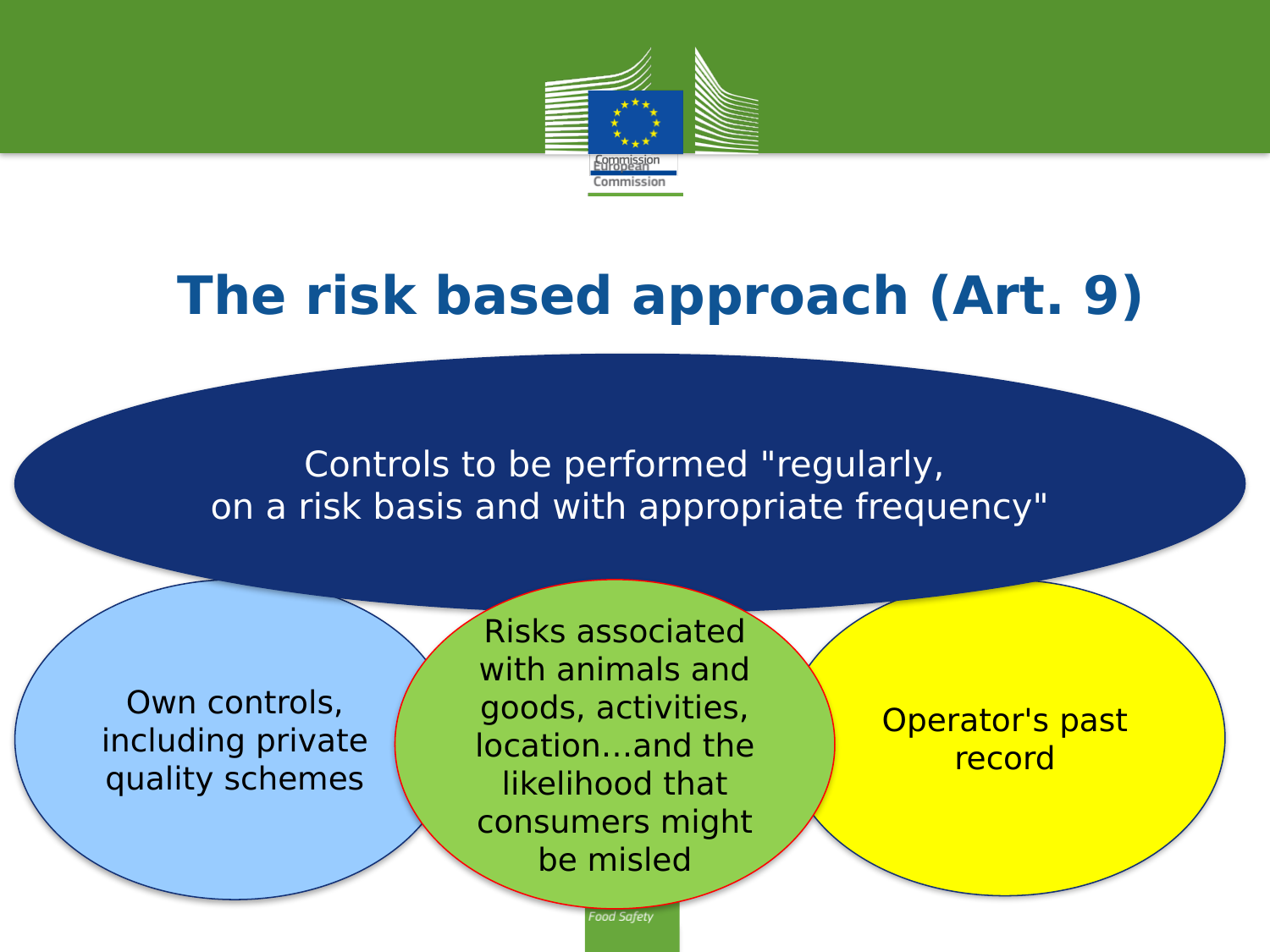

# The risk based approach (Art. 9)
Controls to be performed "regularly,
on a risk basis and with appropriate frequency"

Own controls, including private quality schemes
Risks associated with animals and goods, activities, location…and the likelihood that consumers might be misled
Operator's past record